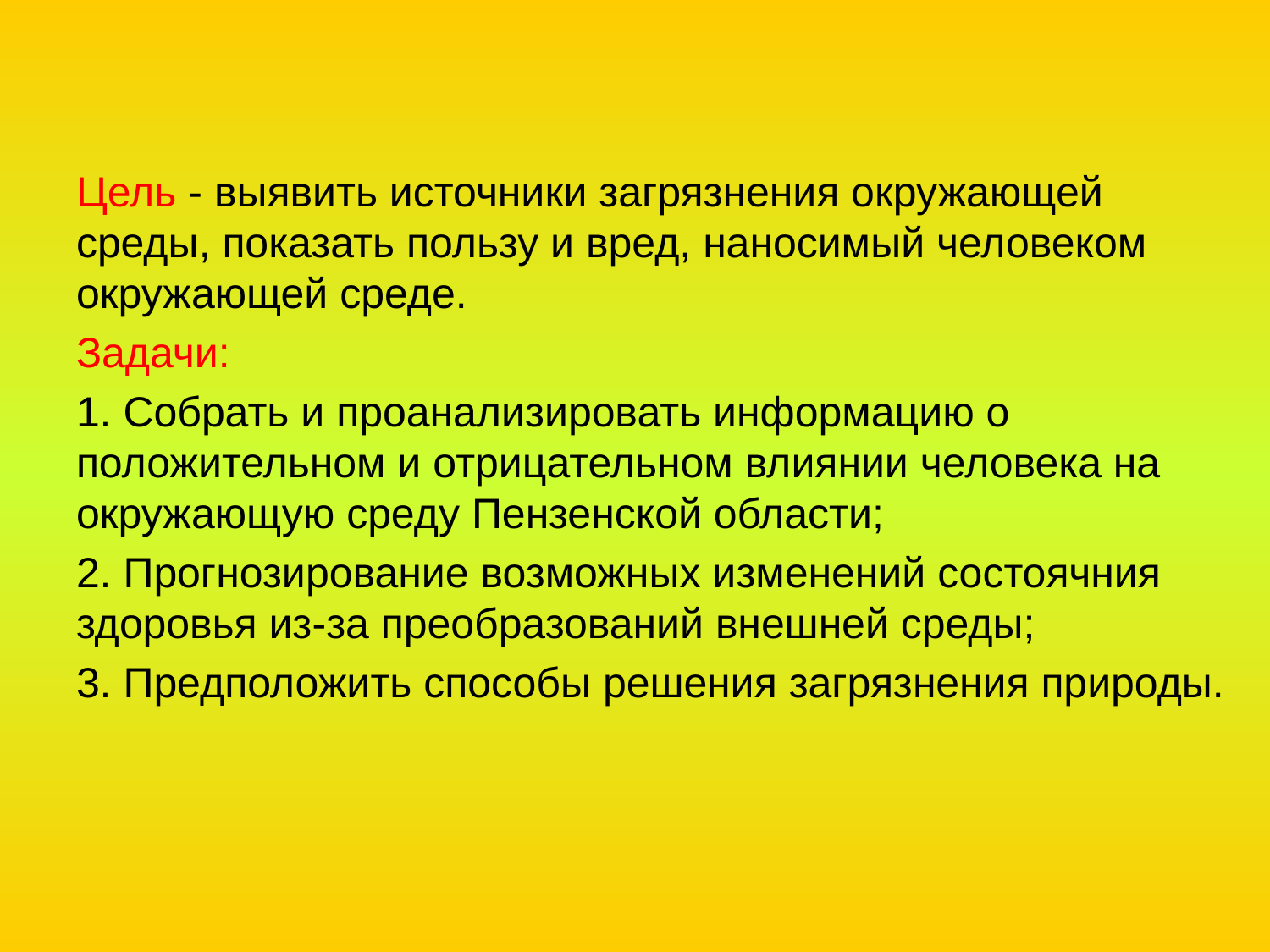

Цель - выявить источники загрязнения окружающей среды, показать пользу и вред, наносимый человеком окружающей среде.
Задачи:
1. Собрать и проанализировать информацию о положительном и отрицательном влиянии человека на окружающую среду Пензенской области;
2. Прогнозирование возможных изменений состоячния здоровья из-за преобразований внешней среды;
3. Предположить способы решения загрязнения природы.